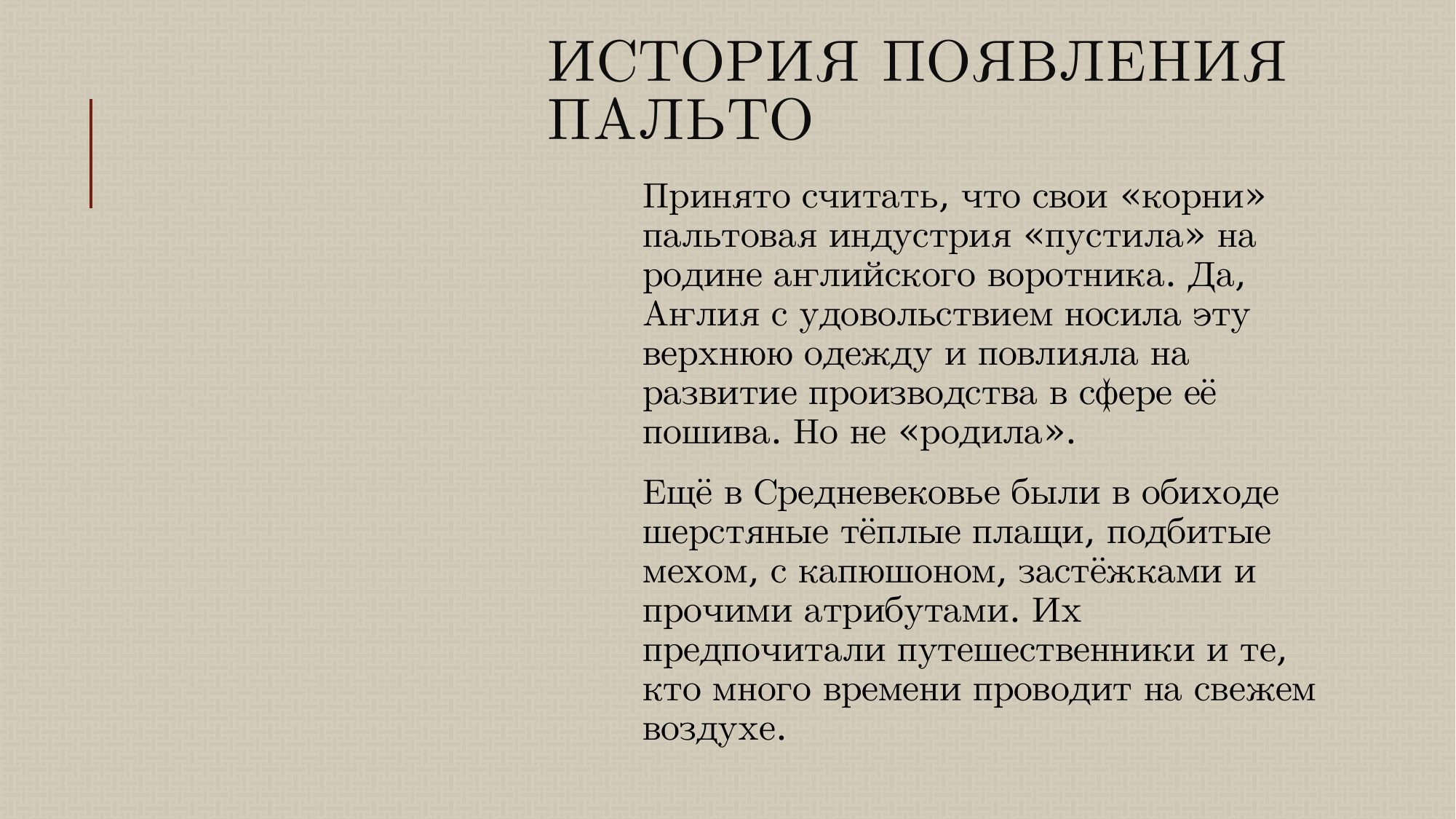

# История появления пальто
Принято считать, что свои «корни» пальтовая индустрия «пустила» на родине английского воротника. Да, Англия с удовольствием носила эту верхнюю одежду и повлияла на развитие производства в сфере её пошива. Но не «родила».
Ещё в Средневековье были в обиходе шерстяные тёплые плащи, подбитые мехом, с капюшоном, застёжками и прочими атрибутами. Их предпочитали путешественники и те, кто много времени проводит на свежем воздухе.